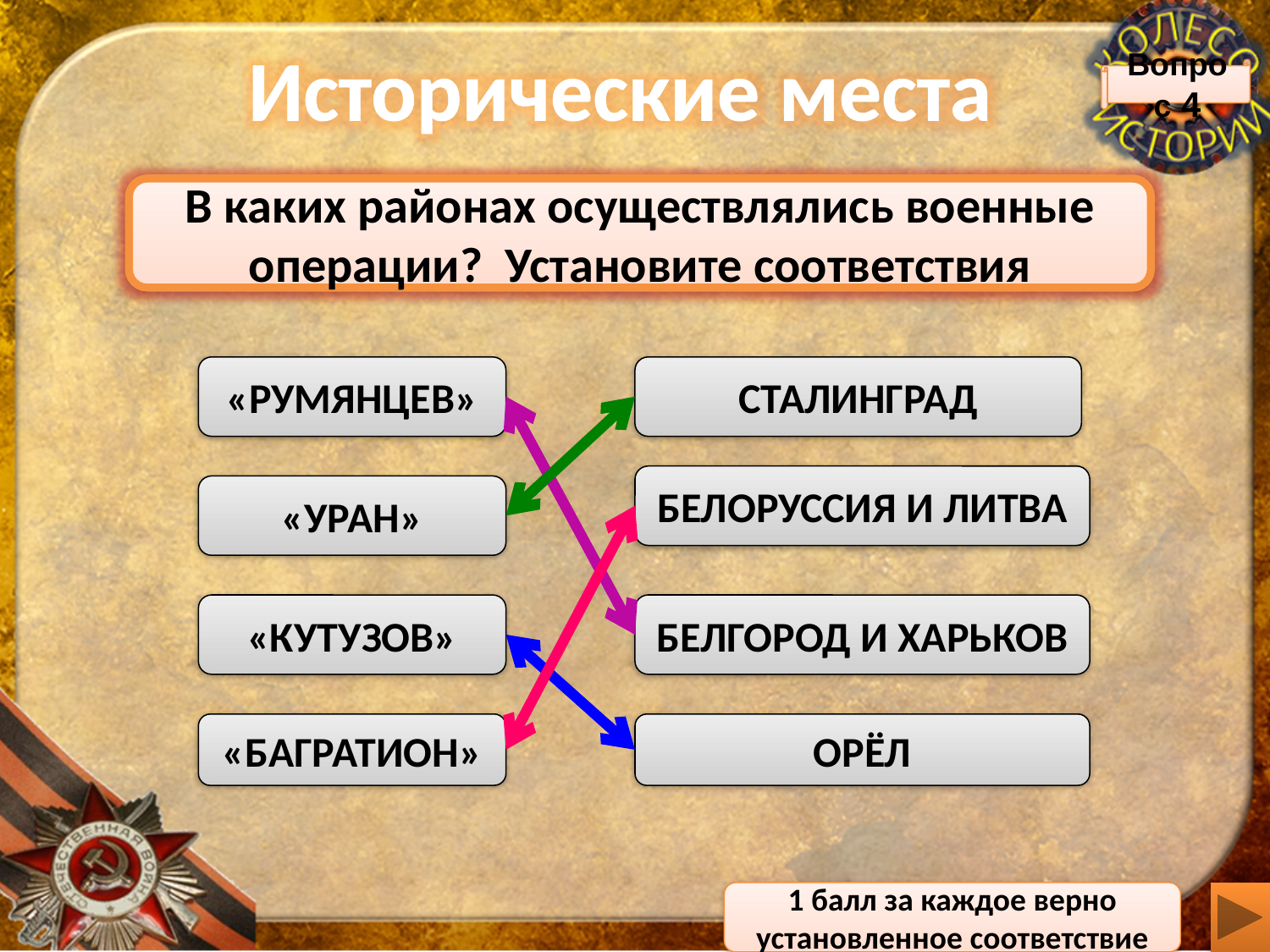

Исторические места
Вопрос 4
В каких районах осуществлялись военные операции?  Установите соответствия
«РУМЯНЦЕВ»
СТАЛИНГРАД
БЕЛОРУССИЯ И ЛИТВА
«УРАН»
«КУТУЗОВ»
БЕЛГОРОД И ХАРЬКОВ
«БАГРАТИОН»
ОРЁЛ
1 балл за каждое верно установленное соответствие